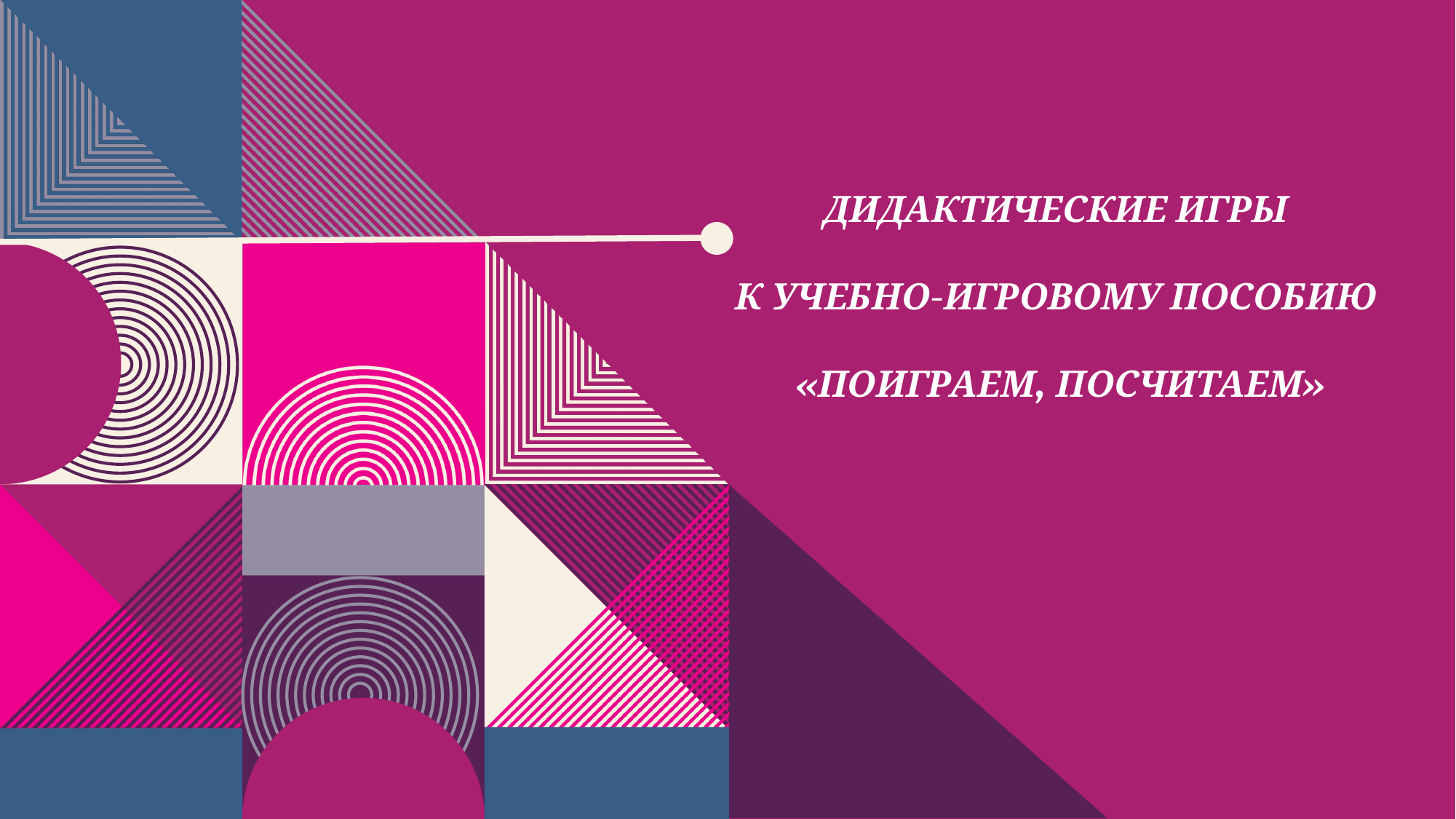

# Дидактические игры к учебно-игровому пособию «Поиграем, посчитаем»